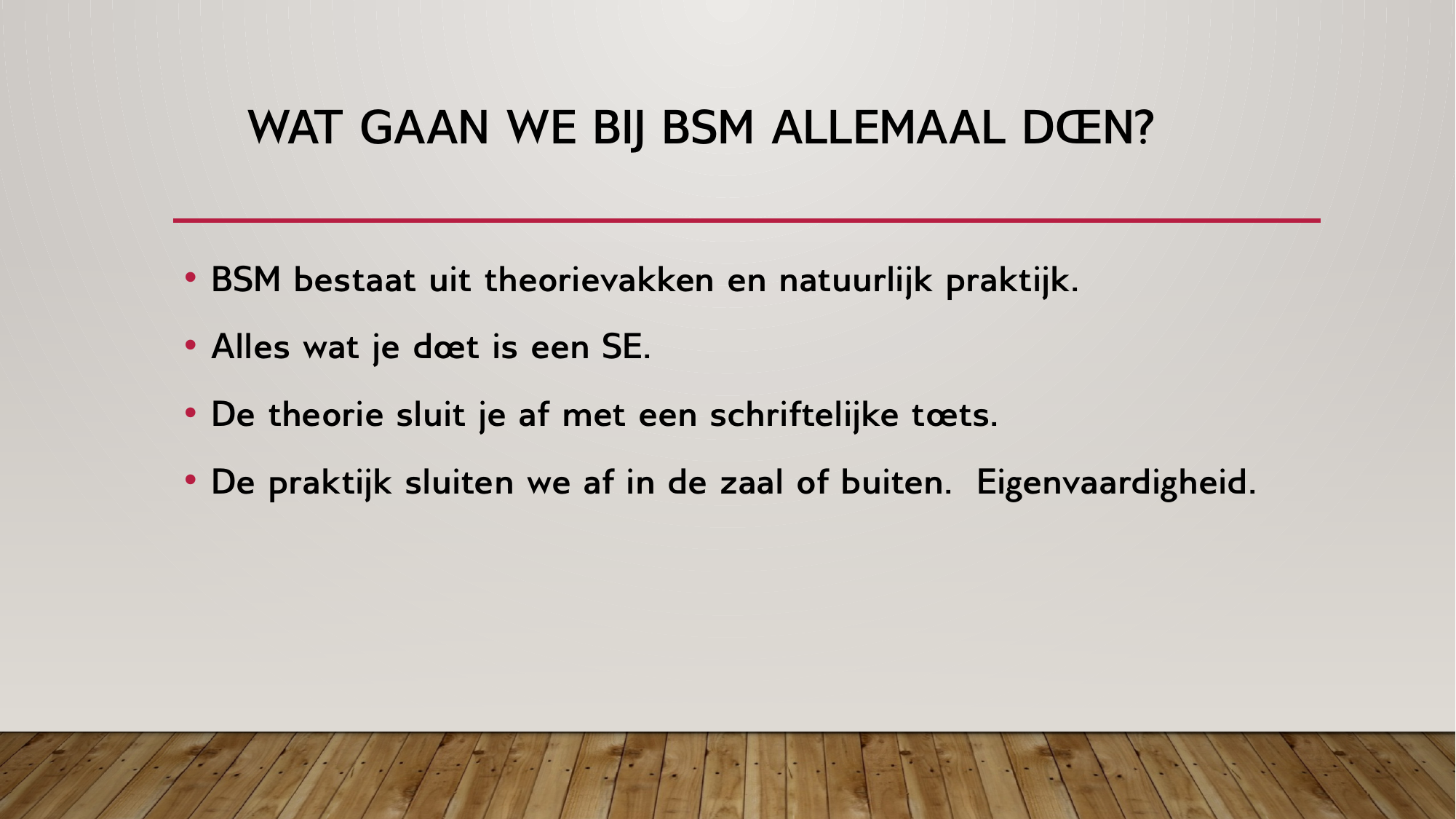

# Wat gaan we bij BSM allemaal doen?
BSM bestaat uit theorievakken en natuurlijk praktijk.
Alles wat je doet is een SE.
De theorie sluit je af met een schriftelijke toets.
De praktijk sluiten we af in de zaal of buiten.  Eigenvaardigheid.